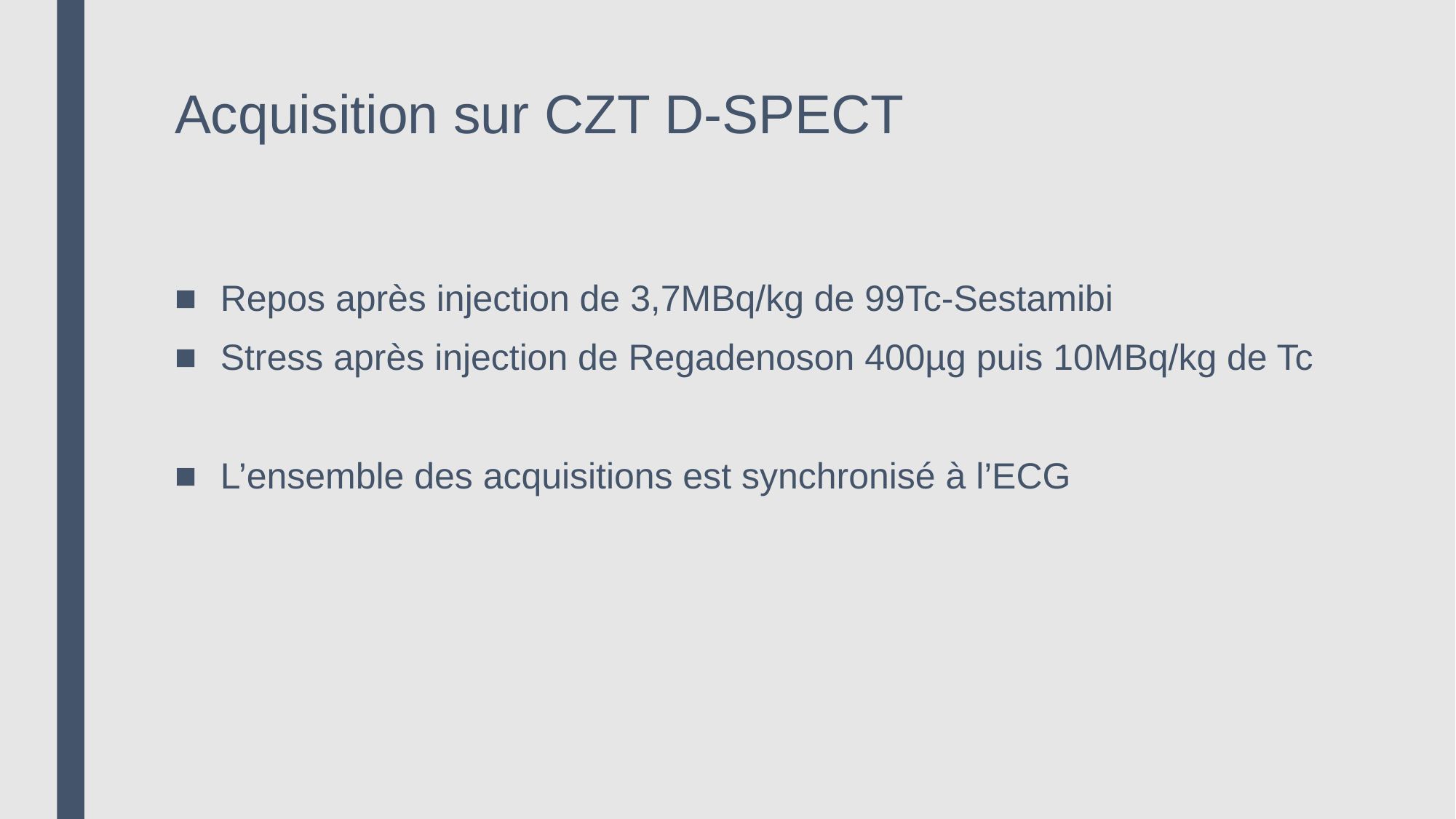

# Acquisition sur CZT D-SPECT
Repos après injection de 3,7MBq/kg de 99Tc-Sestamibi
Stress après injection de Regadenoson 400µg puis 10MBq/kg de Tc

L’ensemble des acquisitions est synchronisé à l’ECG